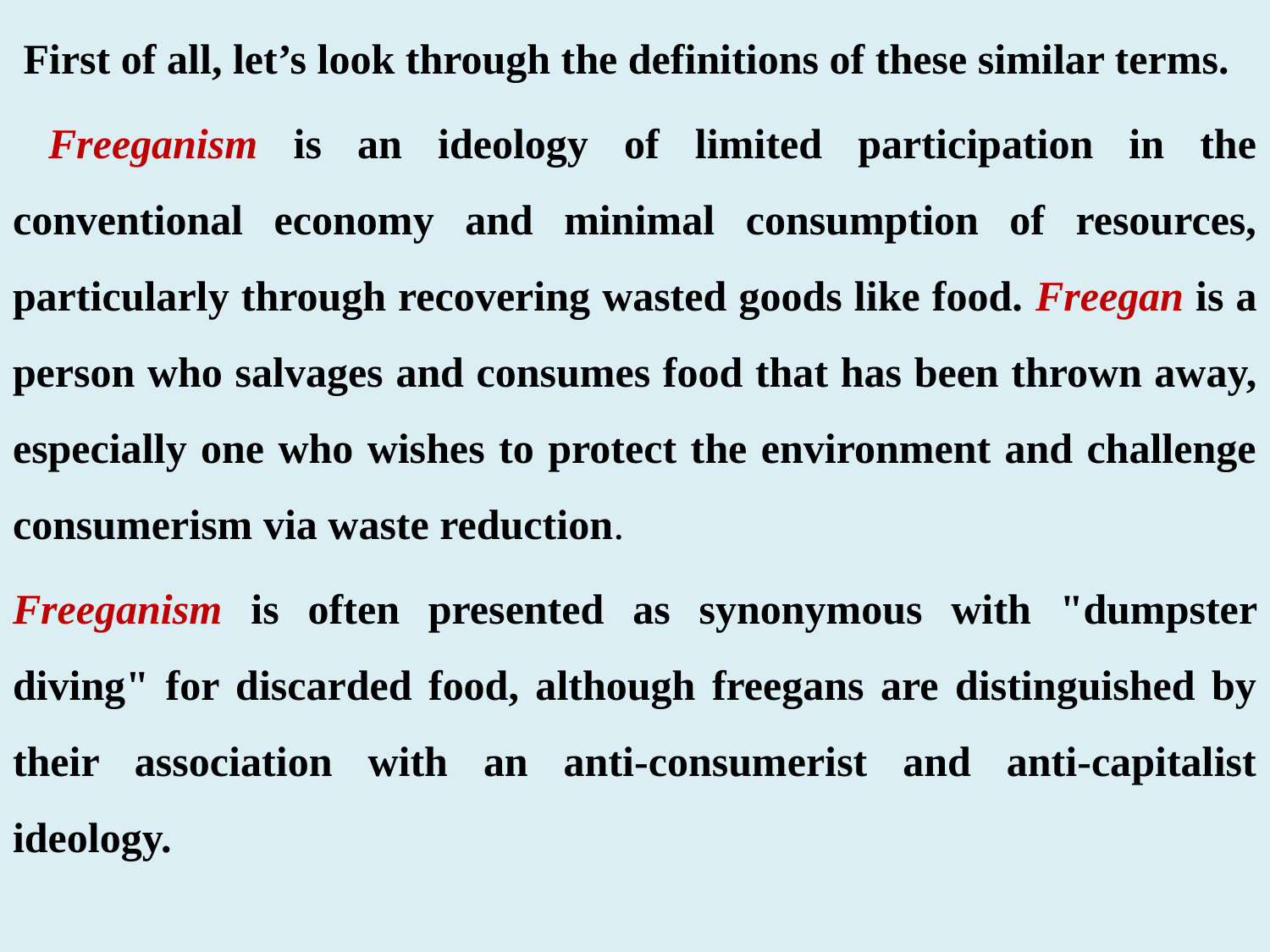

First of all, let’s look through the definitions of these similar terms.
 Freeganism is an ideology of limited participation in the conventional economy and minimal consumption of resources, particularly through recovering wasted goods like food. Freegan is a person who salvages and consumes food that has been thrown away, especially one who wishes to protect the environment and challenge consumerism via waste reduction.
Freeganism is often presented as synonymous with "dumpster diving" for discarded food, although freegans are distinguished by their association with an anti-consumerist and anti-capitalist ideology.